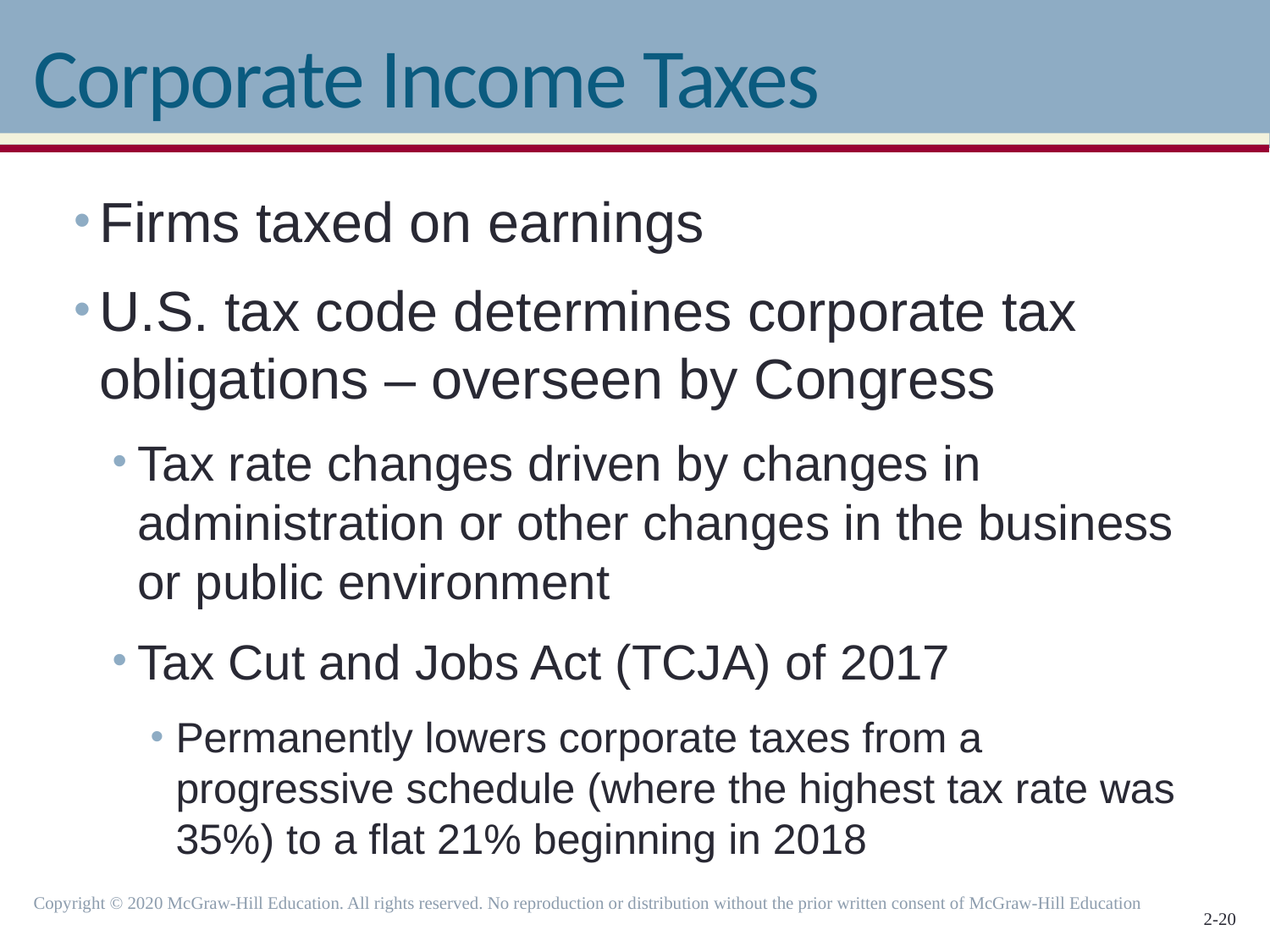

# Corporate Income Taxes
Firms taxed on earnings
U.S. tax code determines corporate tax obligations – overseen by Congress
Tax rate changes driven by changes in administration or other changes in the business or public environment
Tax Cut and Jobs Act (TCJA) of 2017
Permanently lowers corporate taxes from a progressive schedule (where the highest tax rate was 35%) to a flat 21% beginning in 2018
Copyright © 2020 McGraw-Hill Education. All rights reserved. No reproduction or distribution without the prior written consent of McGraw-Hill Education